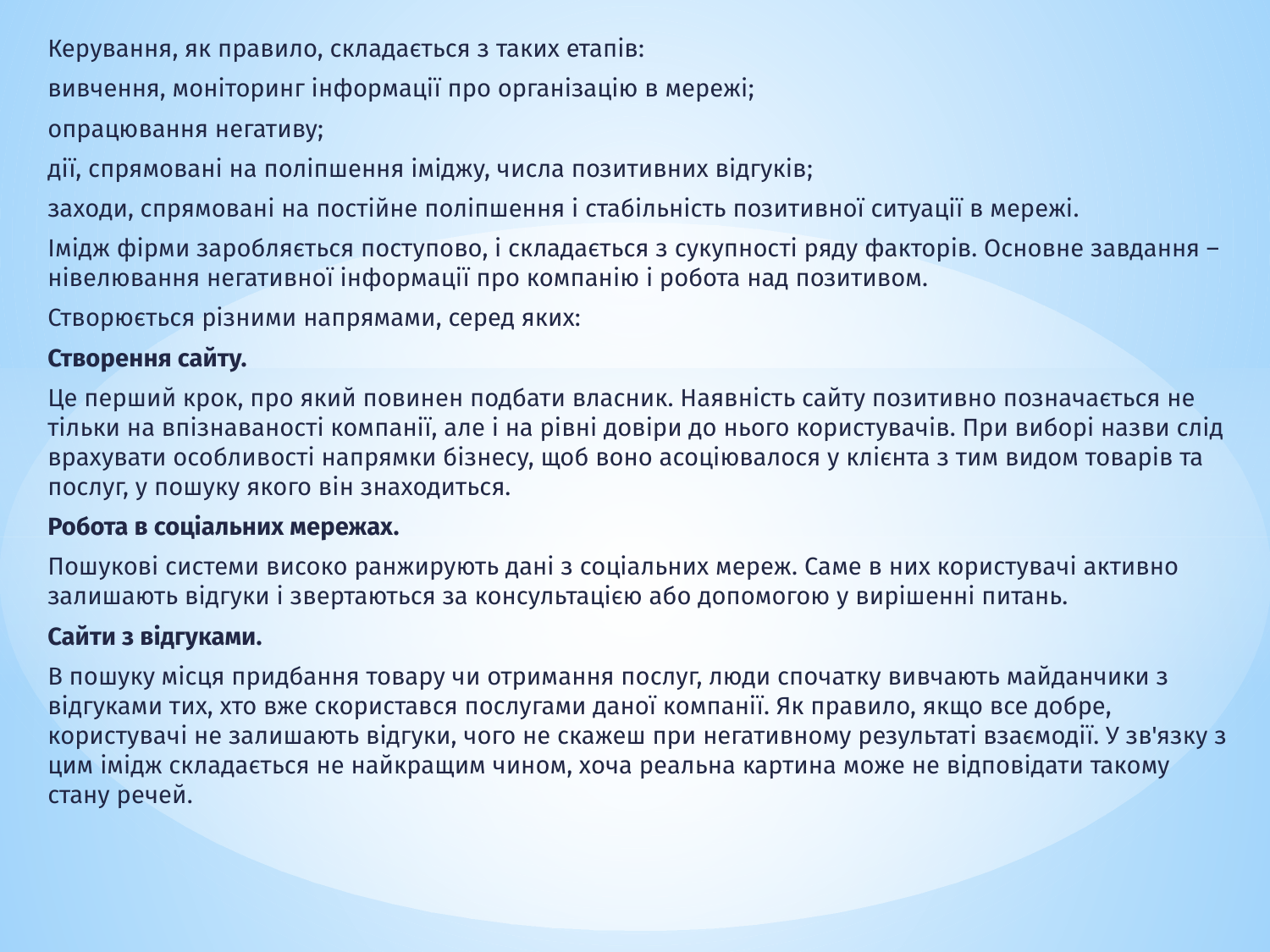

Керування, як правило, складається з таких етапів:
вивчення, моніторинг інформації про організацію в мережі;
опрацювання негативу;
дії, спрямовані на поліпшення іміджу, числа позитивних відгуків;
заходи, спрямовані на постійне поліпшення і стабільність позитивної ситуації в мережі.
Імідж фірми заробляється поступово, і складається з сукупності ряду факторів. Основне завдання – нівелювання негативної інформації про компанію і робота над позитивом.
Створюється різними напрямами, серед яких:
Створення сайту.
Це перший крок, про який повинен подбати власник. Наявність сайту позитивно позначається не тільки на впізнаваності компанії, але і на рівні довіри до нього користувачів. При виборі назви слід врахувати особливості напрямки бізнесу, щоб воно асоціювалося у клієнта з тим видом товарів та послуг, у пошуку якого він знаходиться.
Робота в соціальних мережах.
Пошукові системи високо ранжирують дані з соціальних мереж. Саме в них користувачі активно залишають відгуки і звертаються за консультацією або допомогою у вирішенні питань.
Сайти з відгуками.
В пошуку місця придбання товару чи отримання послуг, люди спочатку вивчають майданчики з відгуками тих, хто вже скористався послугами даної компанії. Як правило, якщо все добре, користувачі не залишають відгуки, чого не скажеш при негативному результаті взаємодії. У зв'язку з цим імідж складається не найкращим чином, хоча реальна картина може не відповідати такому стану речей.